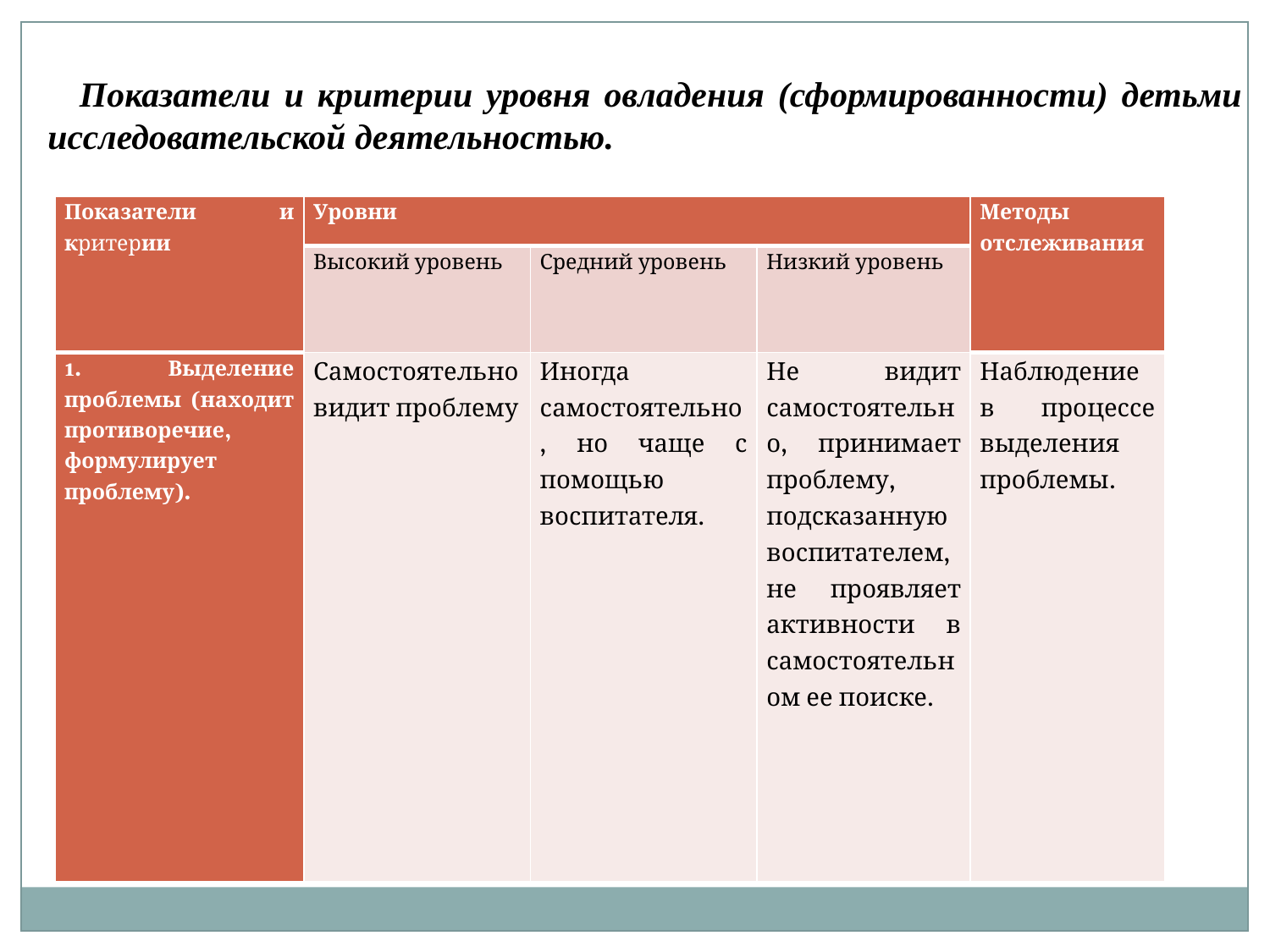

Показатели и критерии уровня овладения (сформированности) детьми исследовательской деятельностью.
| Показатели и критерии | Уровни |  |  | Методы отслеживания |
| --- | --- | --- | --- | --- |
|  | Высокий уровень | Средний уровень | Низкий уровень |  |
| 1. Выделение проблемы (находит противоречие, формулирует проблему). | Самостоятельно видит проблему | Иногда самостоятельно, но чаще с помощью воспитателя. | Не видит самостоятельно, принимает проблему, подсказанную воспитателем, не проявляет активности в самостоятельном ее поиске. | Наблюдение в процессе выделения проблемы. |